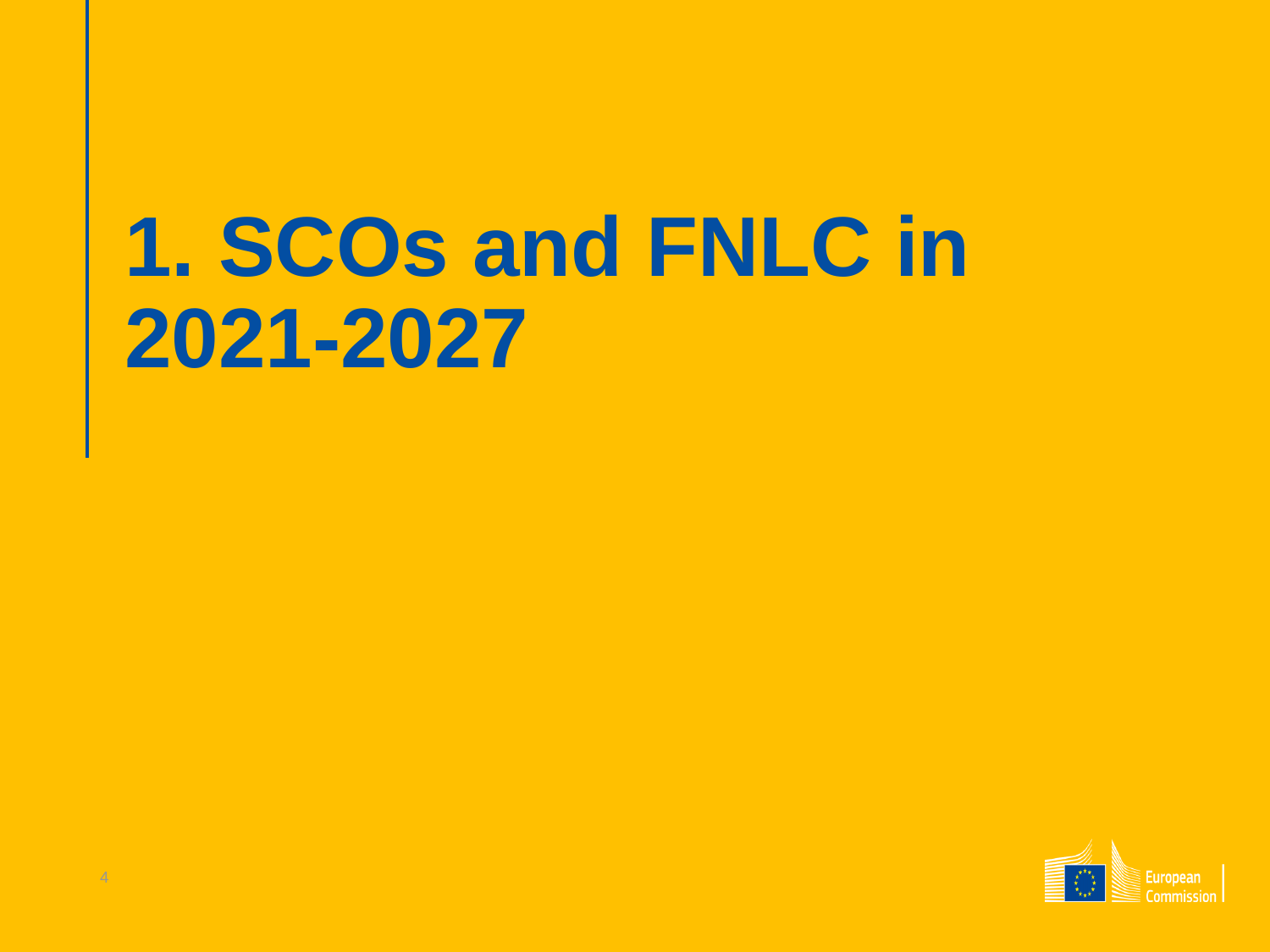

# 1. SCOs and FNLC in 2021-2027

4